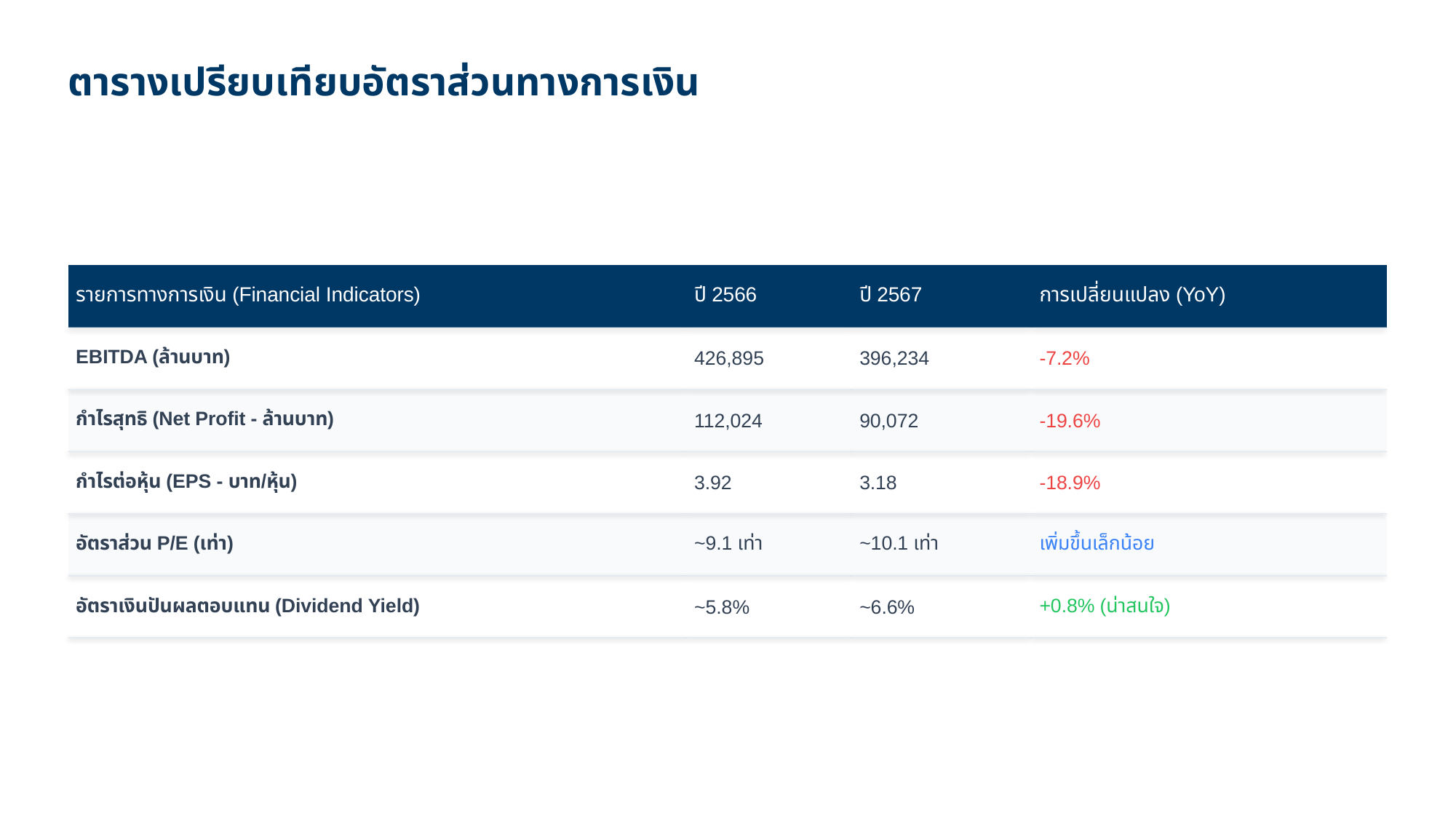

ตารางเปรียบเทียบอัตราส่วนทางการเงิน
| รายการทางการเงิน (Financial Indicators) | ปี 2566 | ปี 2567 | การเปลี่ยนแปลง (YoY) |
| --- | --- | --- | --- |
| EBITDA (ล้านบาท) | 426,895 | 396,234 | -7.2% |
| กำไรสุทธิ (Net Profit - ล้านบาท) | 112,024 | 90,072 | -19.6% |
| กำไรต่อหุ้น (EPS - บาท/หุ้น) | 3.92 | 3.18 | -18.9% |
| อัตราส่วน P/E (เท่า) | ~9.1 เท่า | ~10.1 เท่า | เพิ่มขึ้นเล็กน้อย |
| อัตราเงินปันผลตอบแทน (Dividend Yield) | ~5.8% | ~6.6% | +0.8% (น่าสนใจ) |